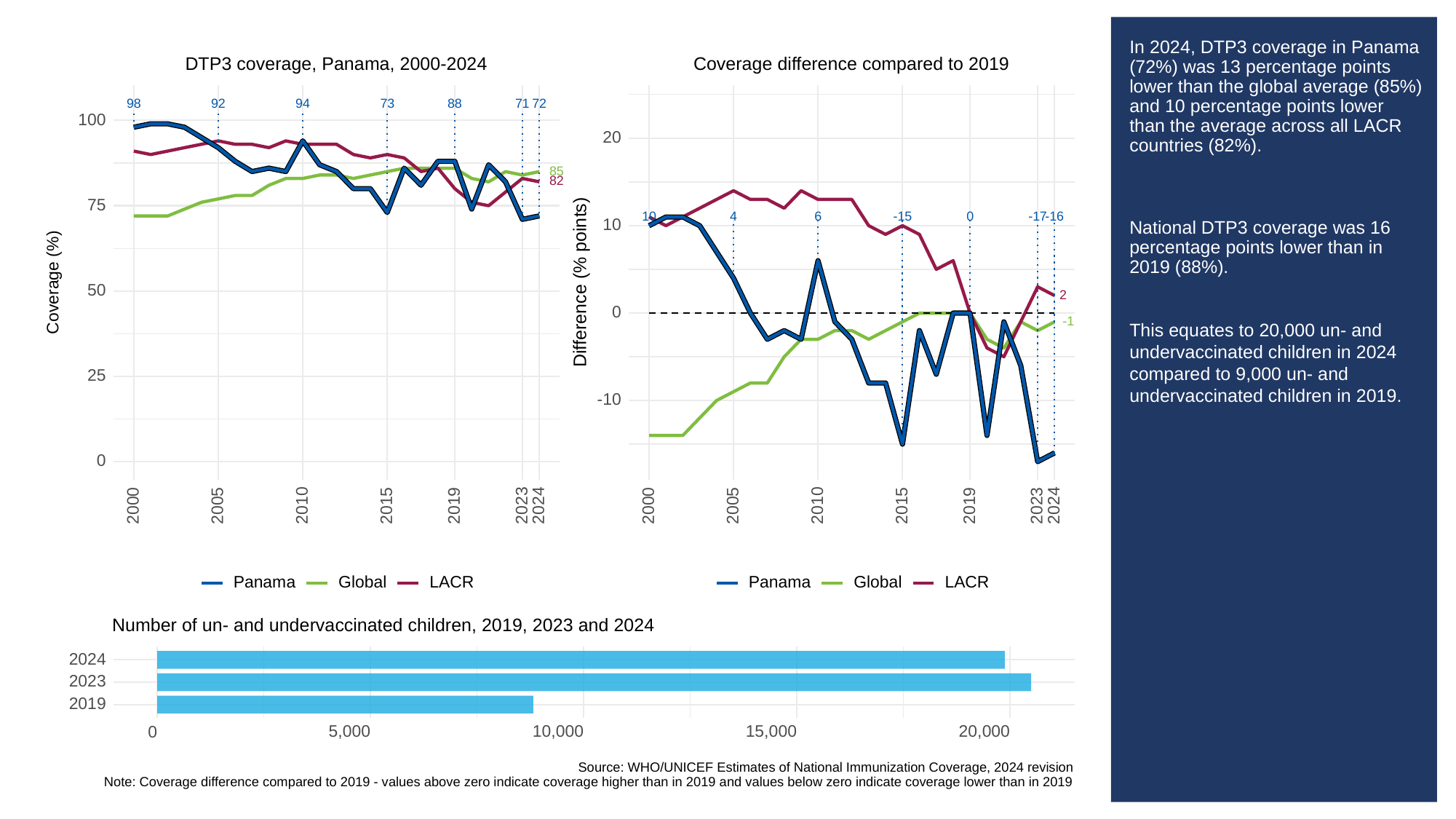

# In 2024, DTP3 coverage in Panama (72%) was 13 percentage points lower than the global average (85%) and 10 percentage points lower than the average across all LACR countries (82%).

National DTP3 coverage was 16 percentage points lower than in 2019 (88%).

This equates to 20,000 un- and undervaccinated children in 2024 compared to 9,000 un- and undervaccinated children in 2019.

Coverage difference compared to 2019
DTP3 coverage, Panama, 2000-2024

73
98
92
94
88
71
72

100

20

85

82

75

10
6
-15
0
-16
-17
4

10

Difference (% points)
Coverage (%)
50
2

0

-1

25

-10

0

2023
2023
2000
2005
2010
2015
2019
2024
2000
2005
2010
2015
2019
2024
Global
LACR
Global
LACR
Panama
Panama

Number of un- and undervaccinated children, 2019, 2023 and 2024

2024

2023

2019

5,000
10,000
15,000
20,000
0
Source: WHO/UNICEF Estimates of National Immunization Coverage, 2024 revision
Note: Coverage difference compared to 2019 - values above zero indicate coverage higher than in 2019 and values below zero indicate coverage lower than in 2019